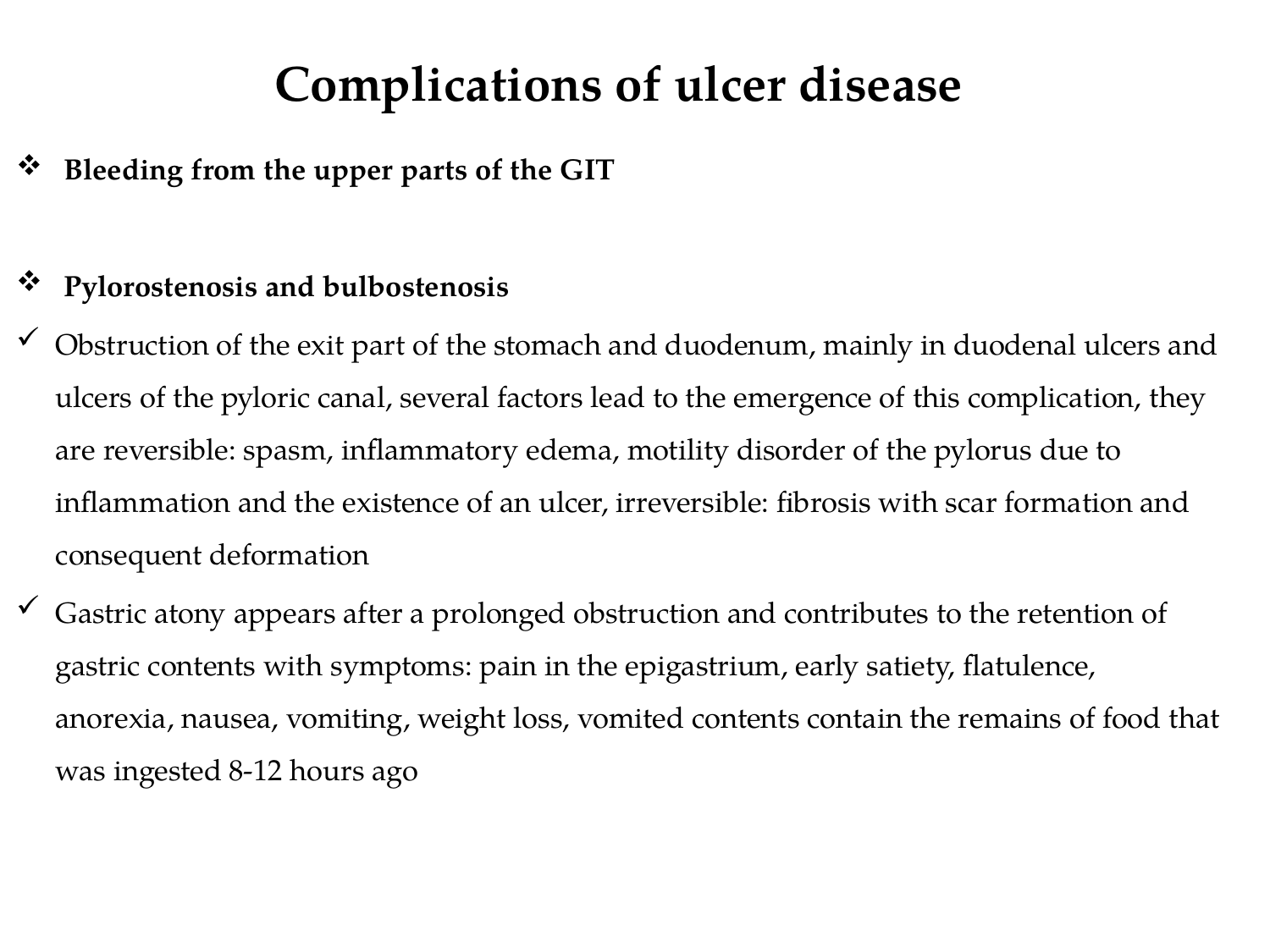

# Complications of ulcer disease
Bleeding from the upper parts of the GIT

Pylorostenosis and bulbostenosis
Obstruction of the exit part of the stomach and duodenum, mainly in duodenal ulcers and ulcers of the pyloric canal, several factors lead to the emergence of this complication, they are reversible: spasm, inflammatory edema, motility disorder of the pylorus due to inflammation and the existence of an ulcer, irreversible: fibrosis with scar formation and consequent deformation
Gastric atony appears after a prolonged obstruction and contributes to the retention of gastric contents with symptoms: pain in the epigastrium, early satiety, flatulence, anorexia, nausea, vomiting, weight loss, vomited contents contain the remains of food that was ingested 8-12 hours ago